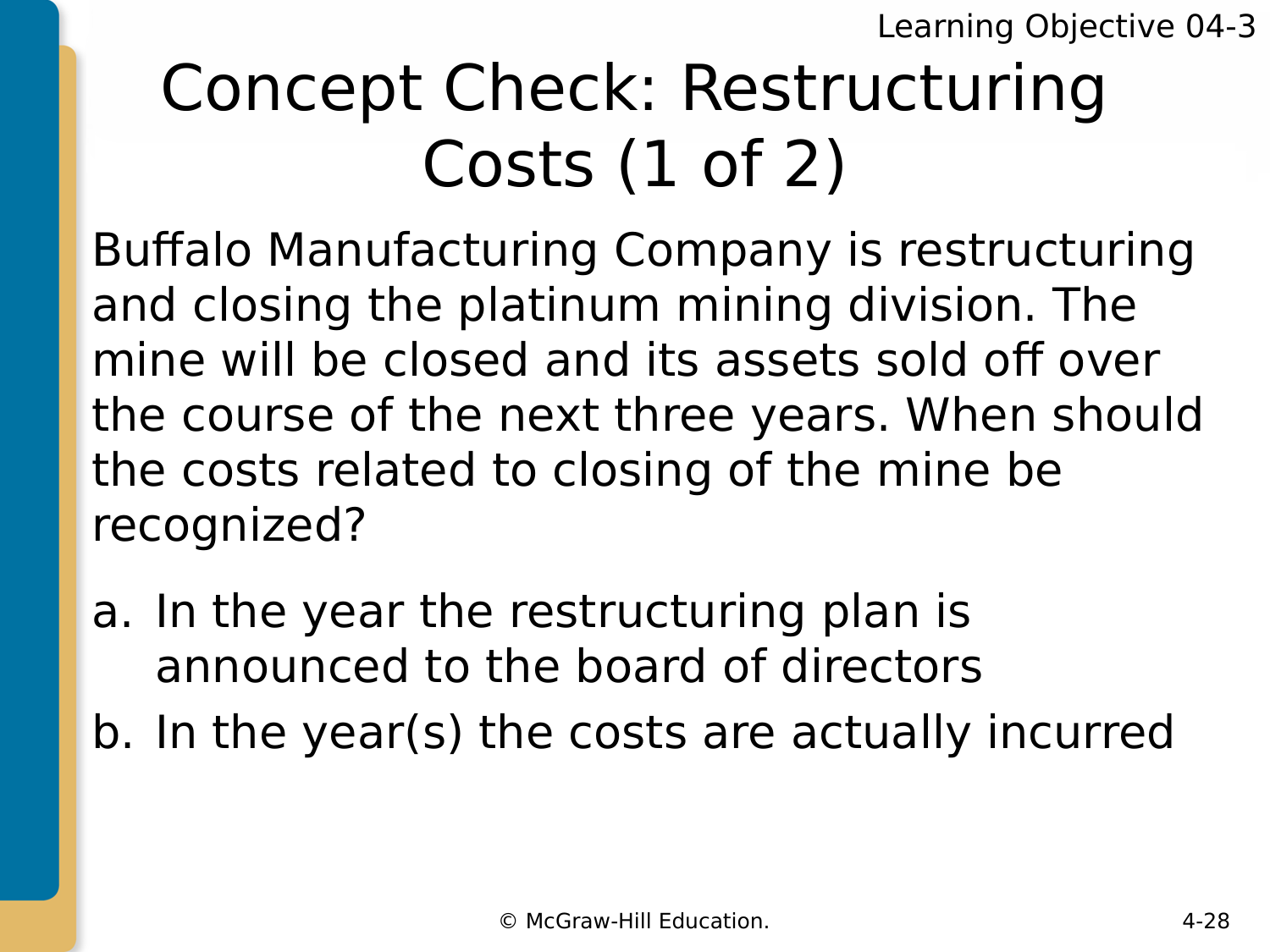

Learning Objective 04-3
# Concept Check: Restructuring Costs (1 of 2)
Buffalo Manufacturing Company is restructuring and closing the platinum mining division. The mine will be closed and its assets sold off over the course of the next three years. When should the costs related to closing of the mine be recognized?
In the year the restructuring plan is announced to the board of directors
In the year(s) the costs are actually incurred